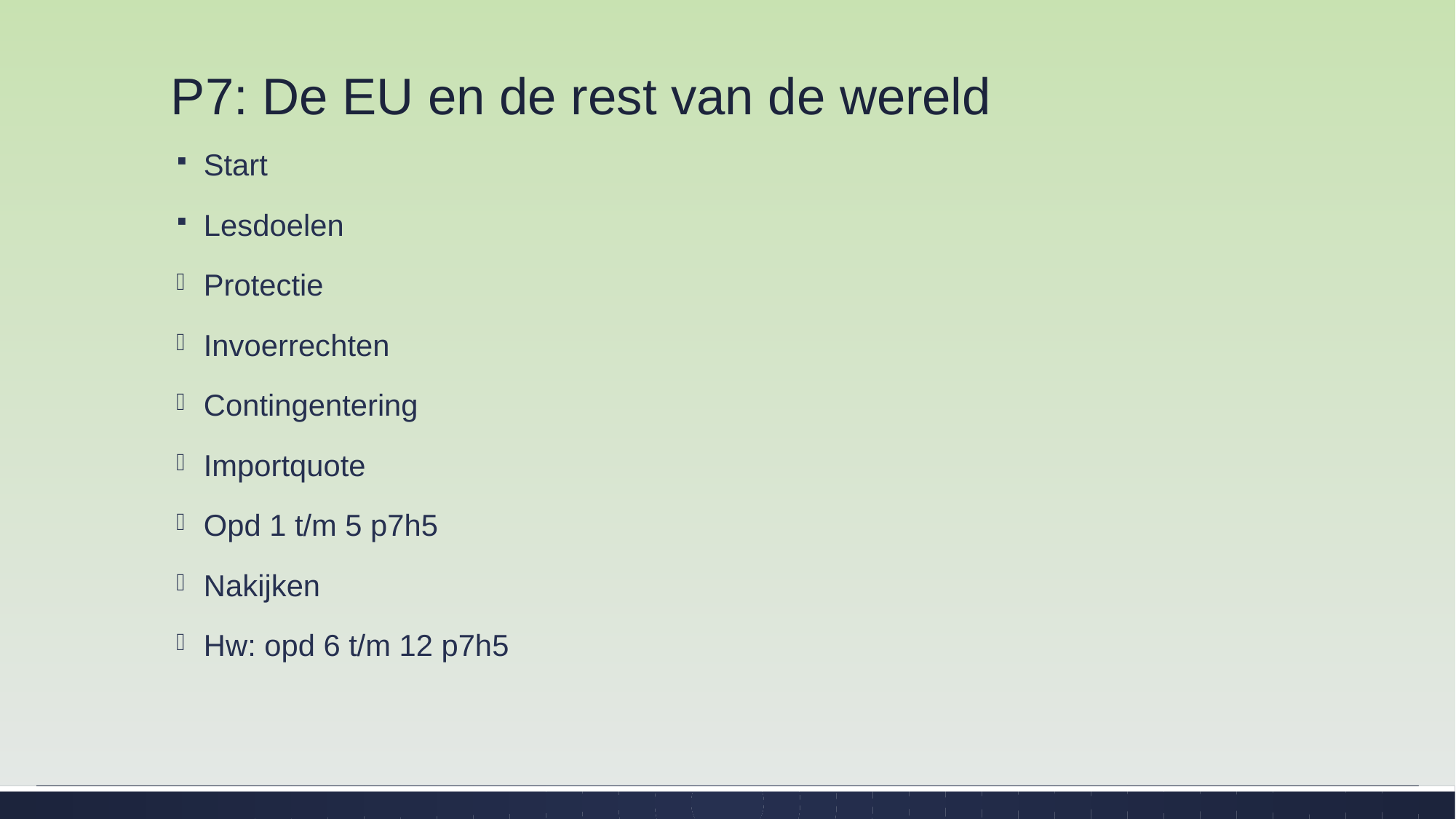

# P7: De EU en de rest van de wereld
Start
Lesdoelen
Protectie
Invoerrechten
Contingentering
Importquote
Opd 1 t/m 5 p7h5
Nakijken
Hw: opd 6 t/m 12 p7h5